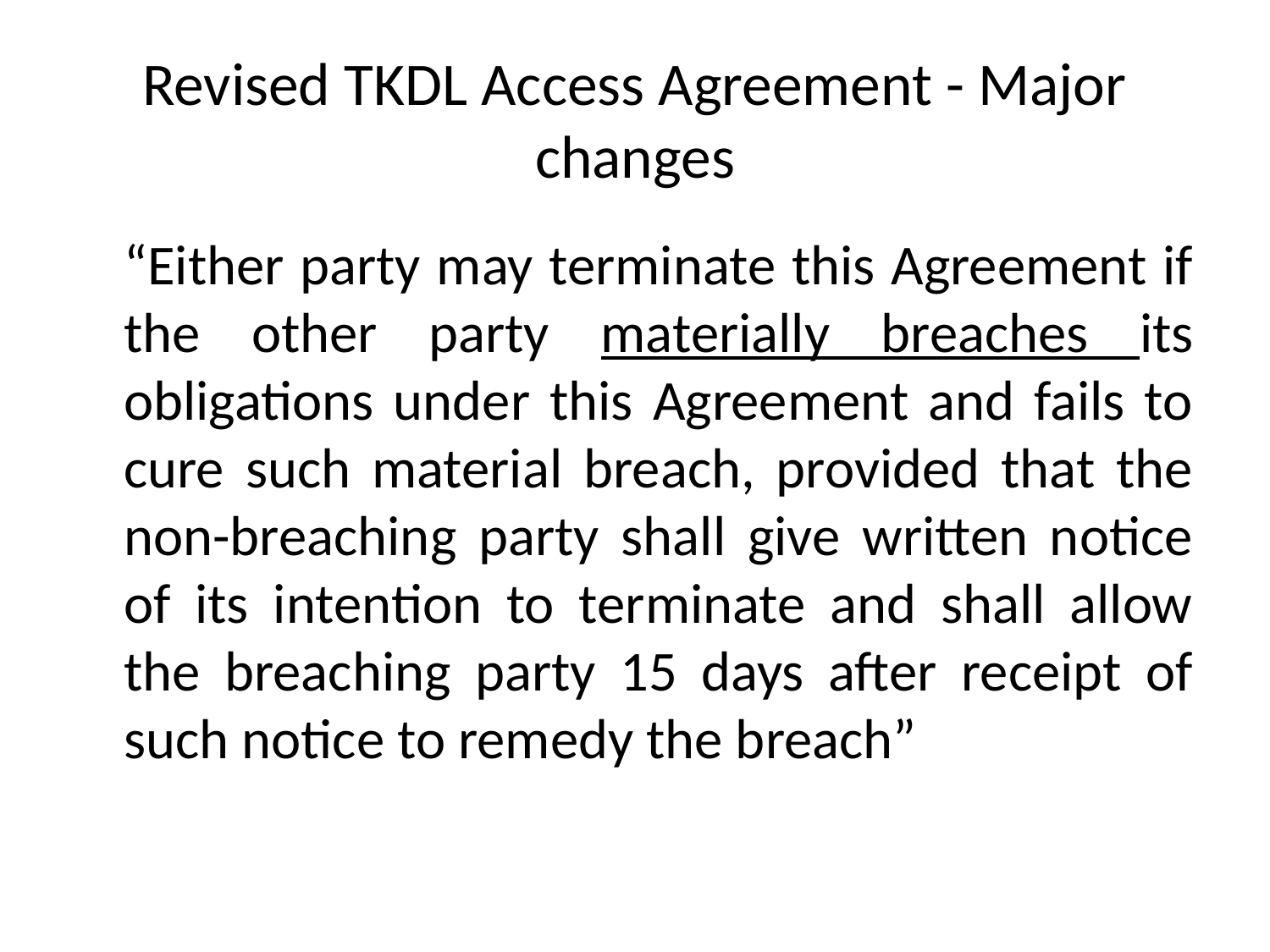

# Revised TKDL Access Agreement - Major changes
	“Either party may terminate this Agreement if the other party materially breaches its obligations under this Agreement and fails to cure such material breach, provided that the non-breaching party shall give written notice of its intention to terminate and shall allow the breaching party 15 days after receipt of such notice to remedy the breach”